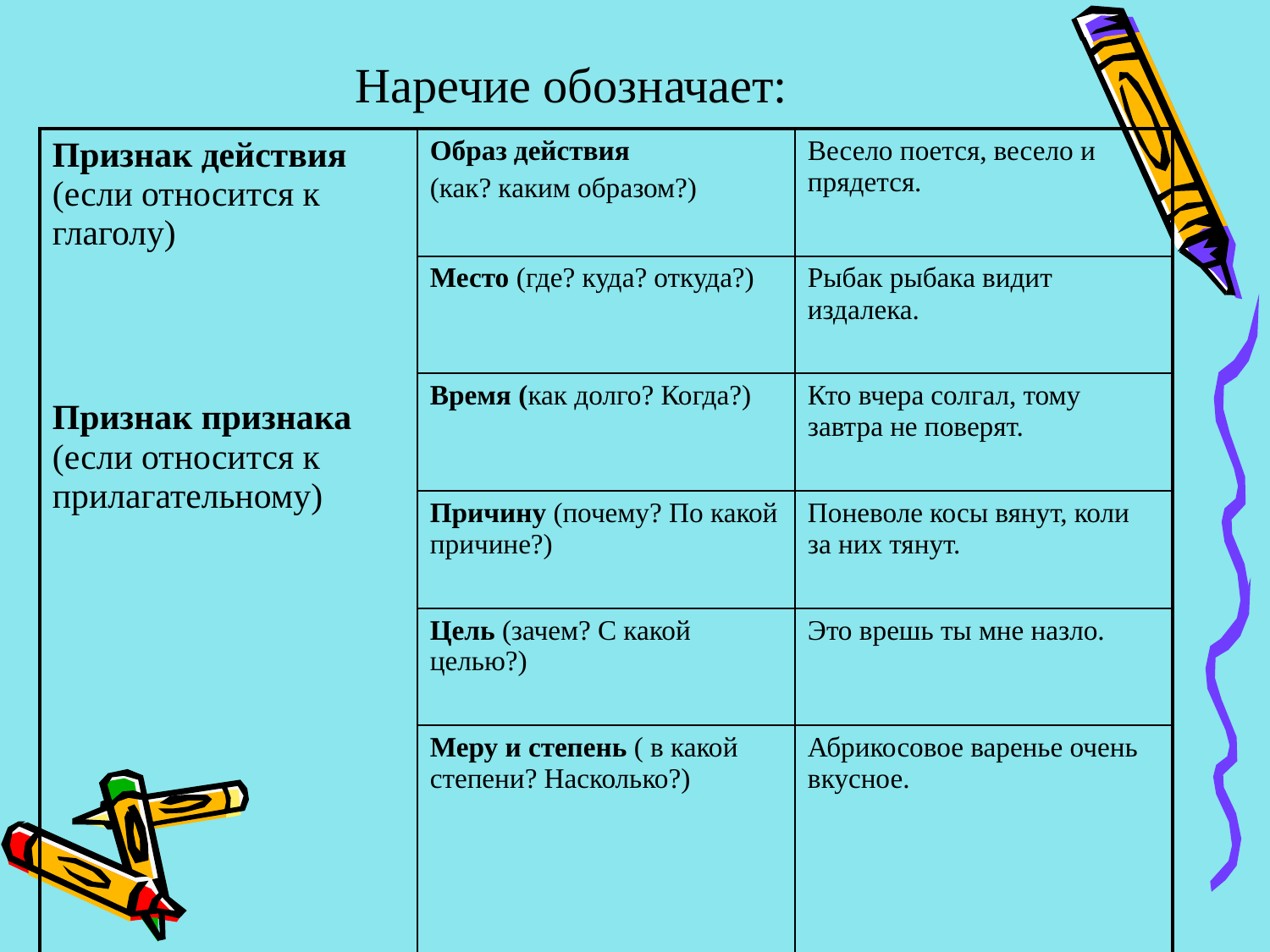

# Наречие обозначает:
| Признак действия (если относится к глаголу) Признак признака (если относится к прилагательному) | Образ действия (как? каким образом?) | Весело поется, весело и прядется. |
| --- | --- | --- |
|  | Место (где? куда? откуда?) | Рыбак рыбака видит издалека. |
|  | Время (как долго? Когда?) | Кто вчера солгал, тому завтра не поверят. |
|  | Причину (почему? По какой причине?) | Поневоле косы вянут, коли за них тянут. |
|  | Цель (зачем? С какой целью?) | Это врешь ты мне назло. |
|  | Меру и степень ( в какой степени? Насколько?) | Абрикосовое варенье очень вкусное. |